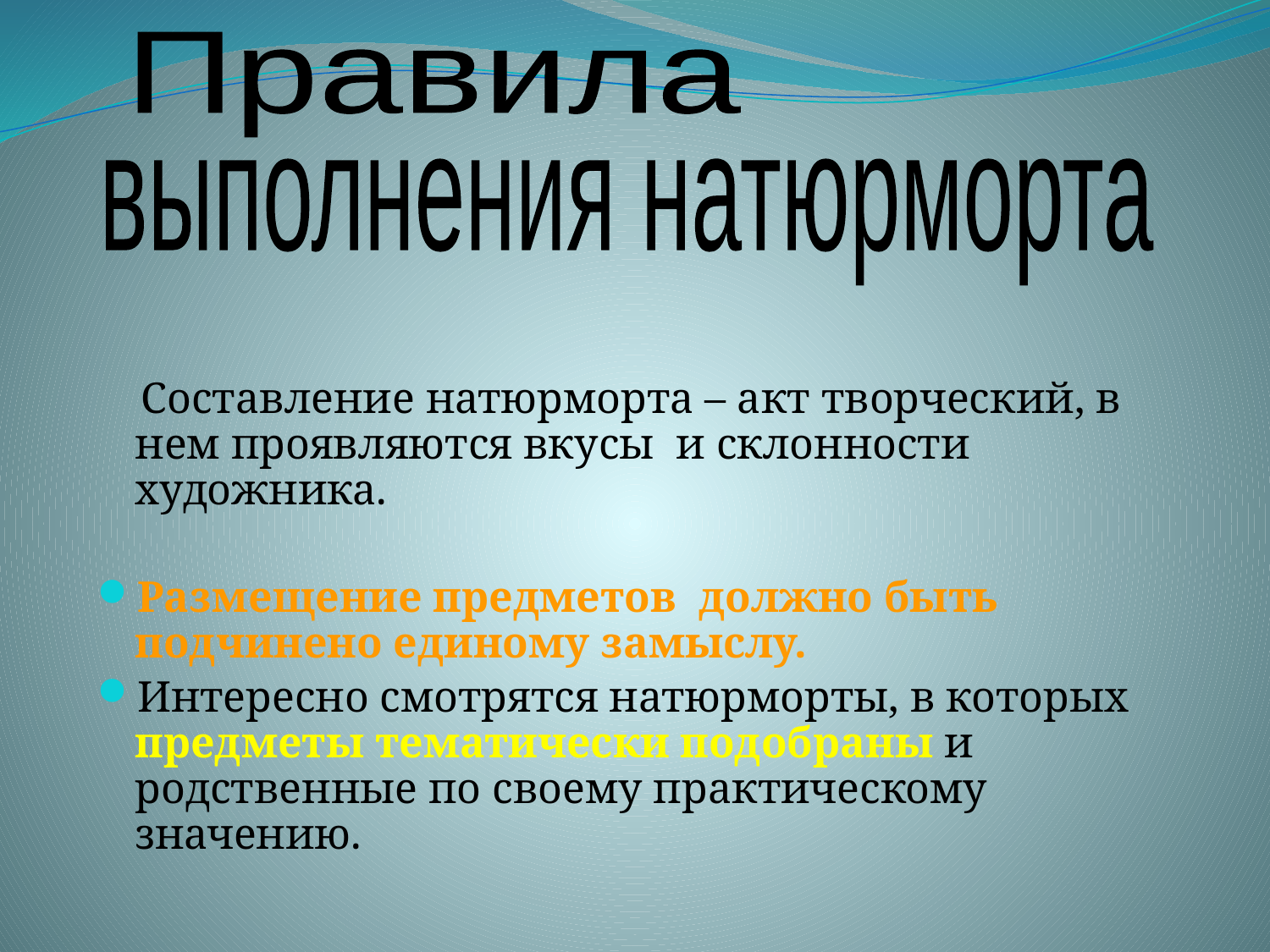

Правила
#
выполнения натюрморта
    Составление натюрморта – акт творческий, в нем проявляются вкусы  и склонности художника.

Размещение предметов  должно быть подчинено единому замыслу.
Интересно смотрятся натюрморты, в которых предметы тематически подобраны и родственные по своему практическому значению.